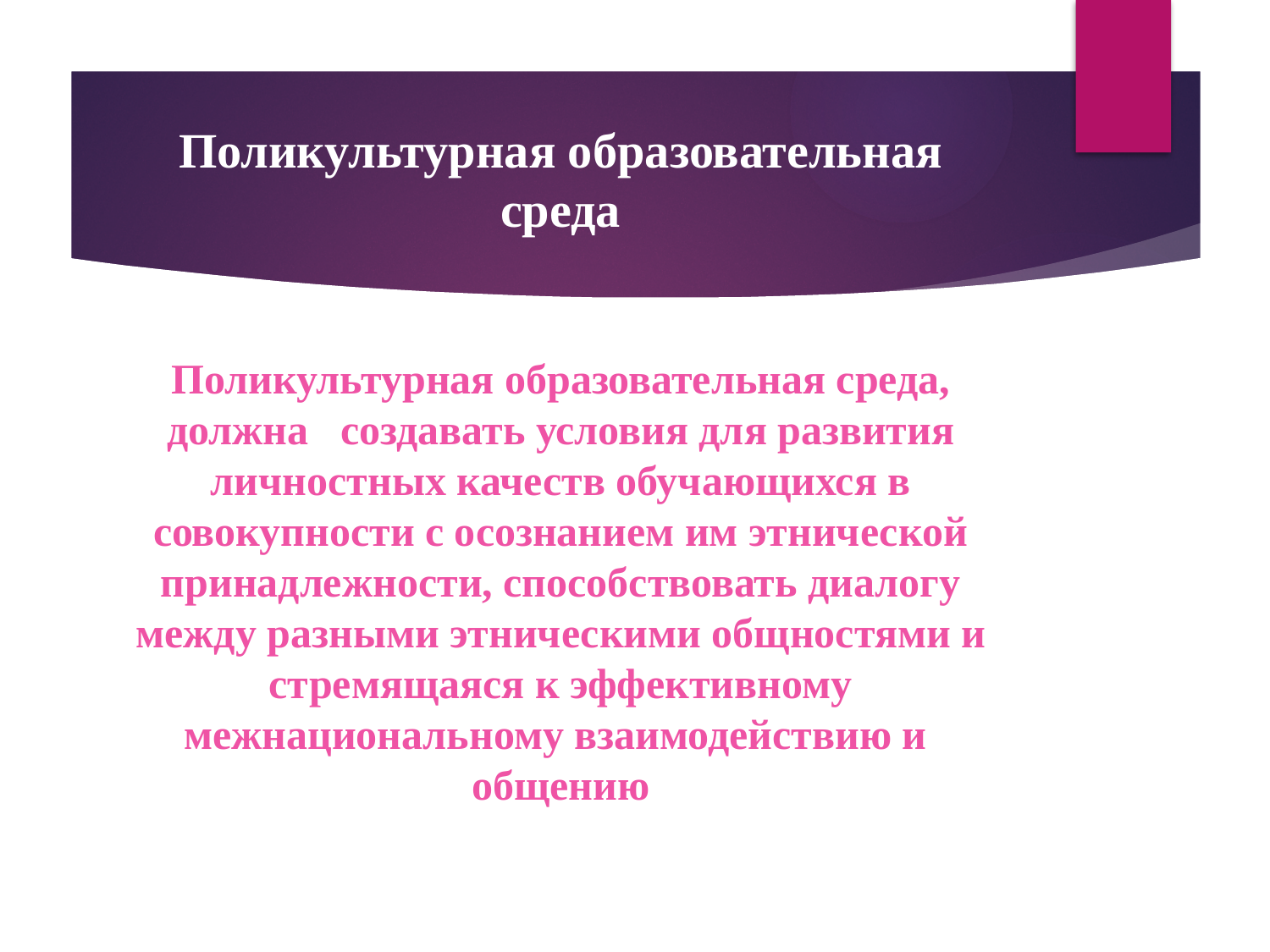

# Поликультурная образовательная среда
Поликультурная образовательная среда, должна   создавать условия для развития личностных качеств обучающихся в совокупности с осознанием им этнической принадлежности, способствовать диалогу между разными этническими общностями и стремящаяся к эффективному межнациональному взаимодействию и  общению